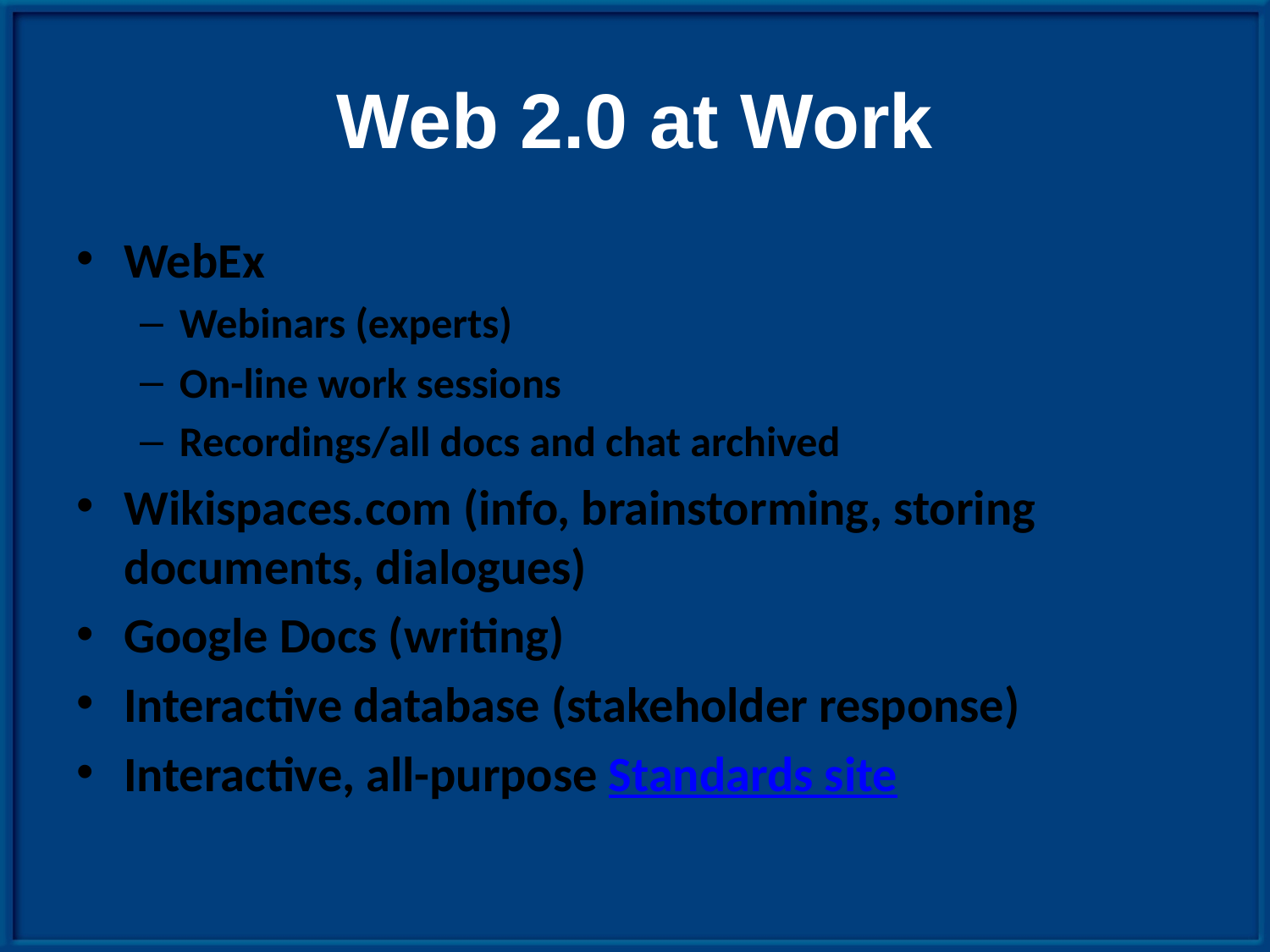

# Web 2.0 at Work
WebEx
Webinars (experts)
On-line work sessions
Recordings/all docs and chat archived
Wikispaces.com (info, brainstorming, storing documents, dialogues)
Google Docs (writing)
Interactive database (stakeholder response)
Interactive, all-purpose Standards site